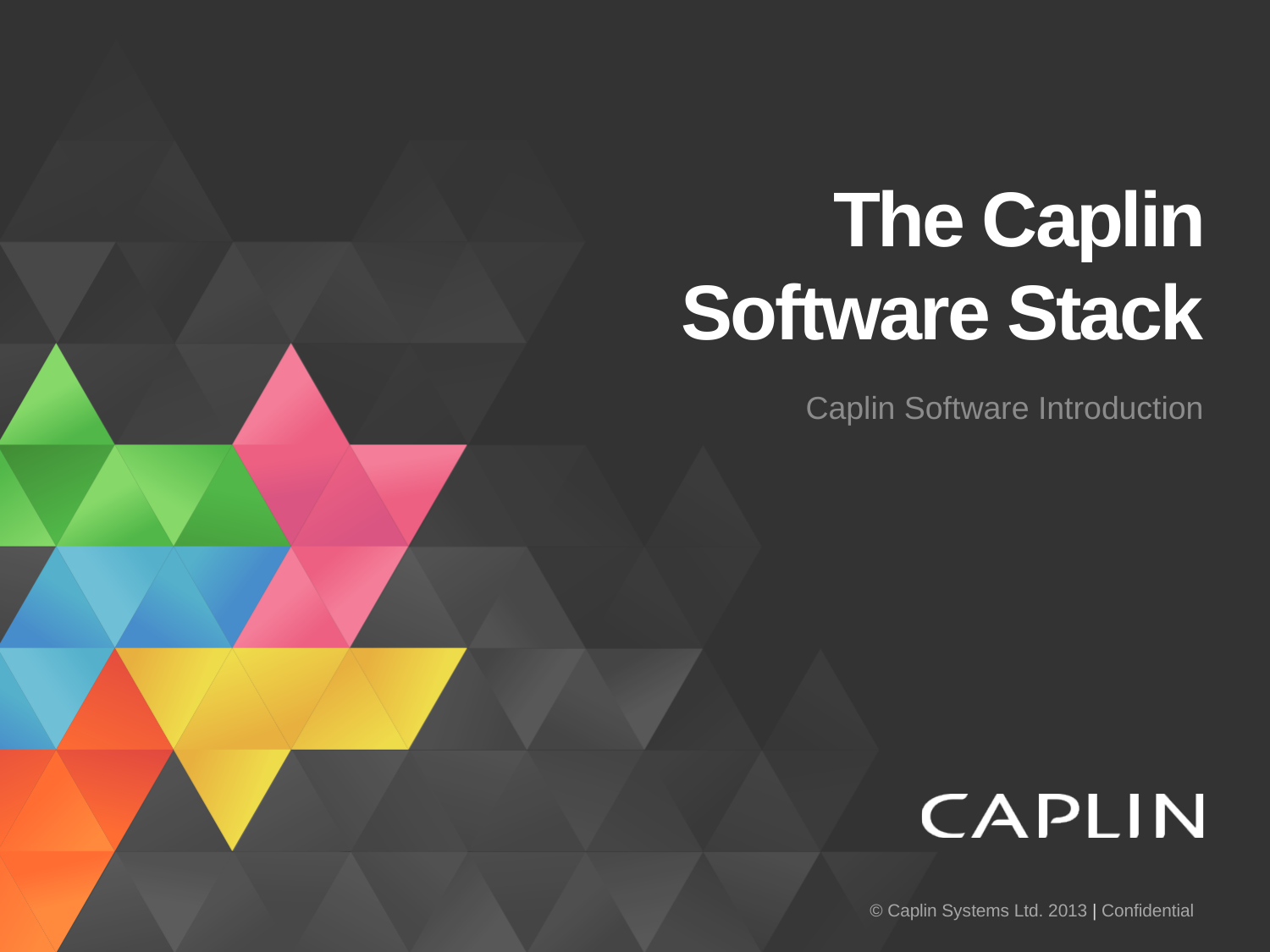

# The Caplin Software Stack
Caplin Software Introduction